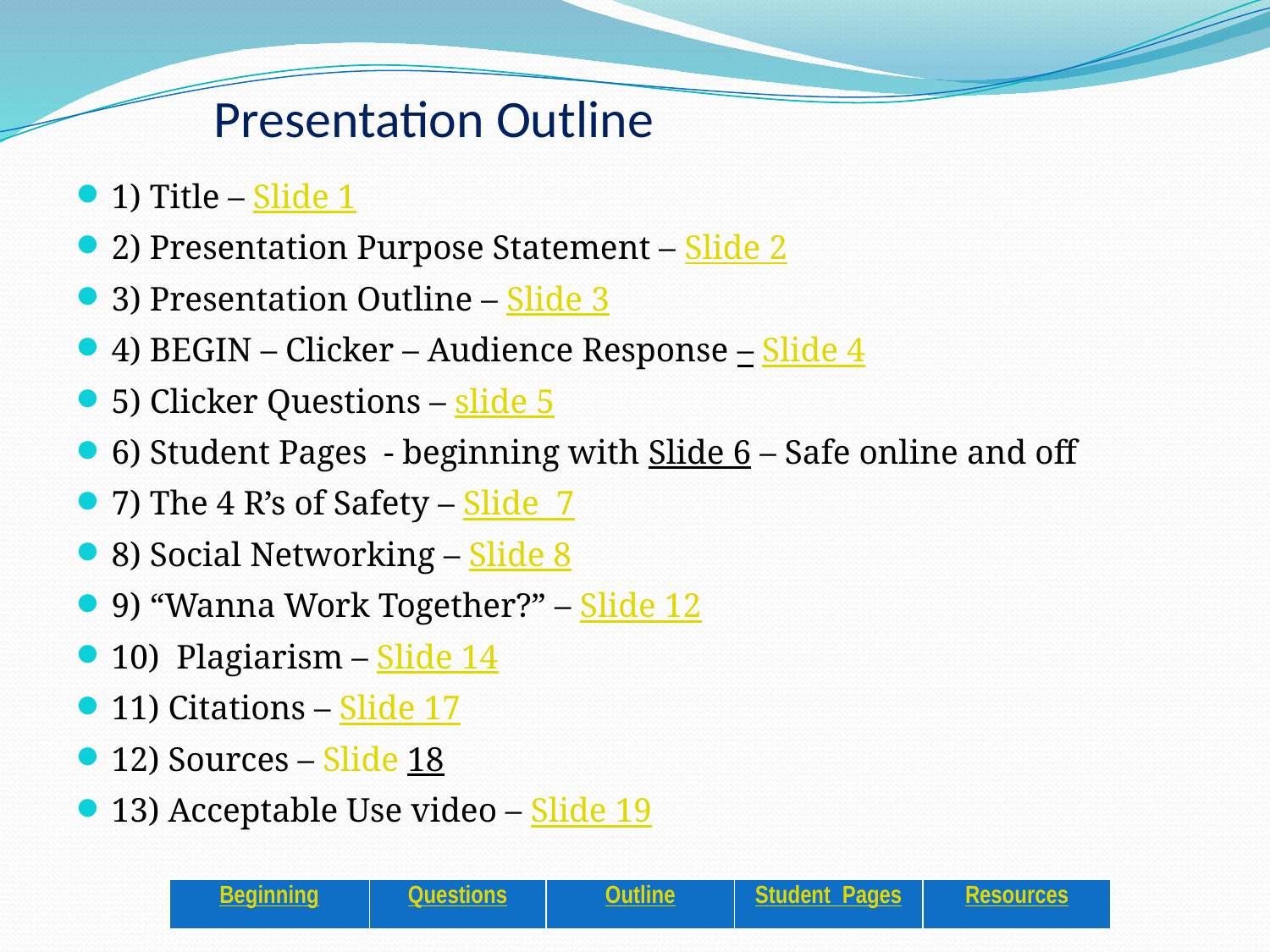

# Presentation Outline
1) Title – Slide 1
2) Presentation Purpose Statement – Slide 2
3) Presentation Outline – Slide 3
4) BEGIN – Clicker – Audience Response – Slide 4
5) Clicker Questions – slide 5
6) Student Pages  - beginning with Slide 6 – Safe online and off
7) The 4 R’s of Safety – Slide  7
8) Social Networking – Slide 8
9) “Wanna Work Together?” – Slide 12
10)  Plagiarism – Slide 14
11) Citations – Slide 17
12) Sources – Slide 18
13) Acceptable Use video – Slide 19

| Beginning | Questions | Outline | Student Pages | Resources |
| --- | --- | --- | --- | --- |